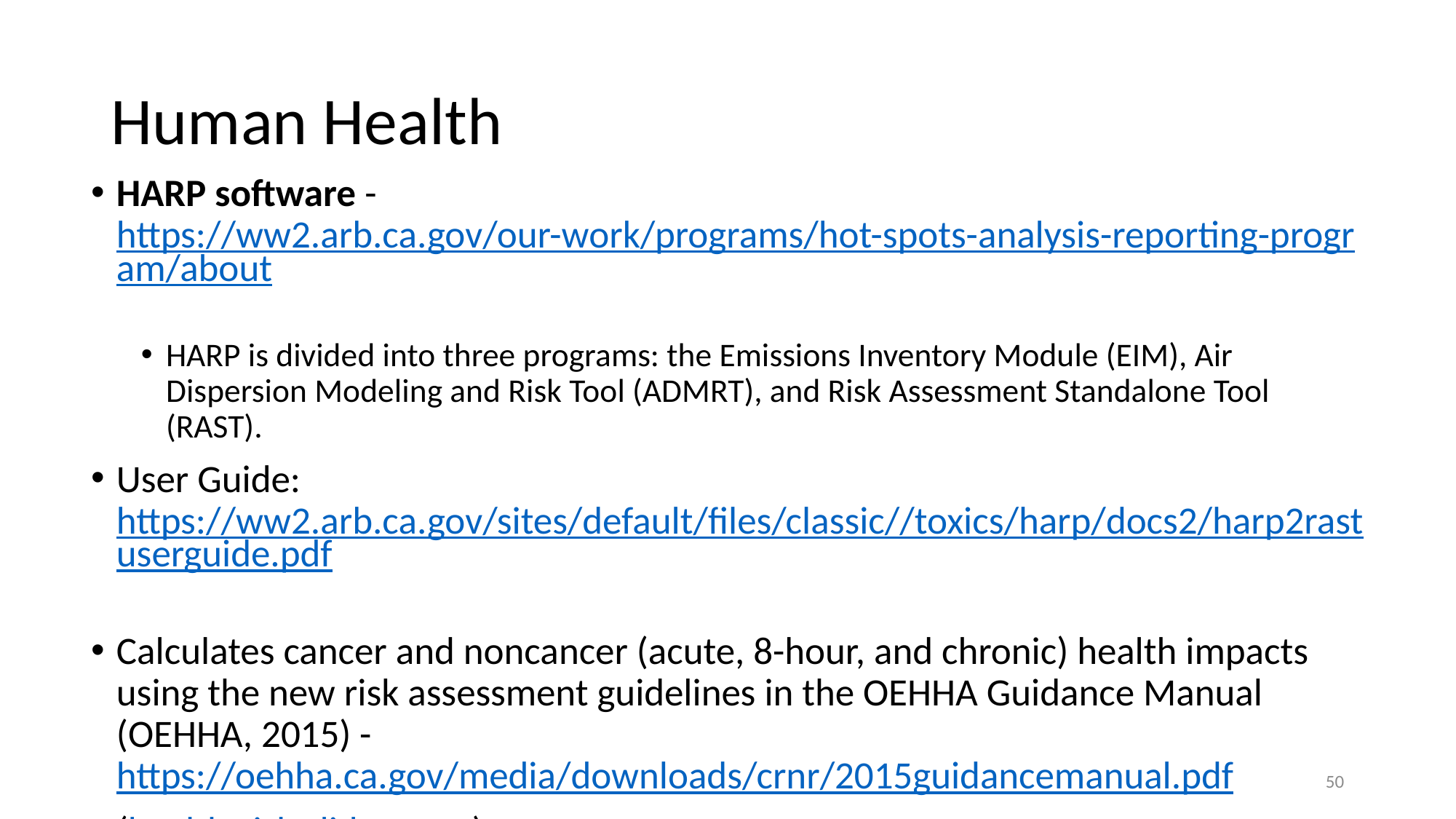

# Human Health
HARP software - https://ww2.arb.ca.gov/our-work/programs/hot-spots-analysis-reporting-program/about
HARP is divided into three programs: the Emissions Inventory Module (EIM), Air Dispersion Modeling and Risk Tool (ADMRT), and Risk Assessment Standalone Tool (RAST).
User Guide: https://ww2.arb.ca.gov/sites/default/files/classic//toxics/harp/docs2/harp2rastuserguide.pdf
Calculates cancer and noncancer (acute, 8-hour, and chronic) health impacts using the new risk assessment guidelines in the OEHHA Guidance Manual (OEHHA, 2015) - https://oehha.ca.gov/media/downloads/crnr/2015guidancemanual.pdf
(health-risk-slides.pptx)
50